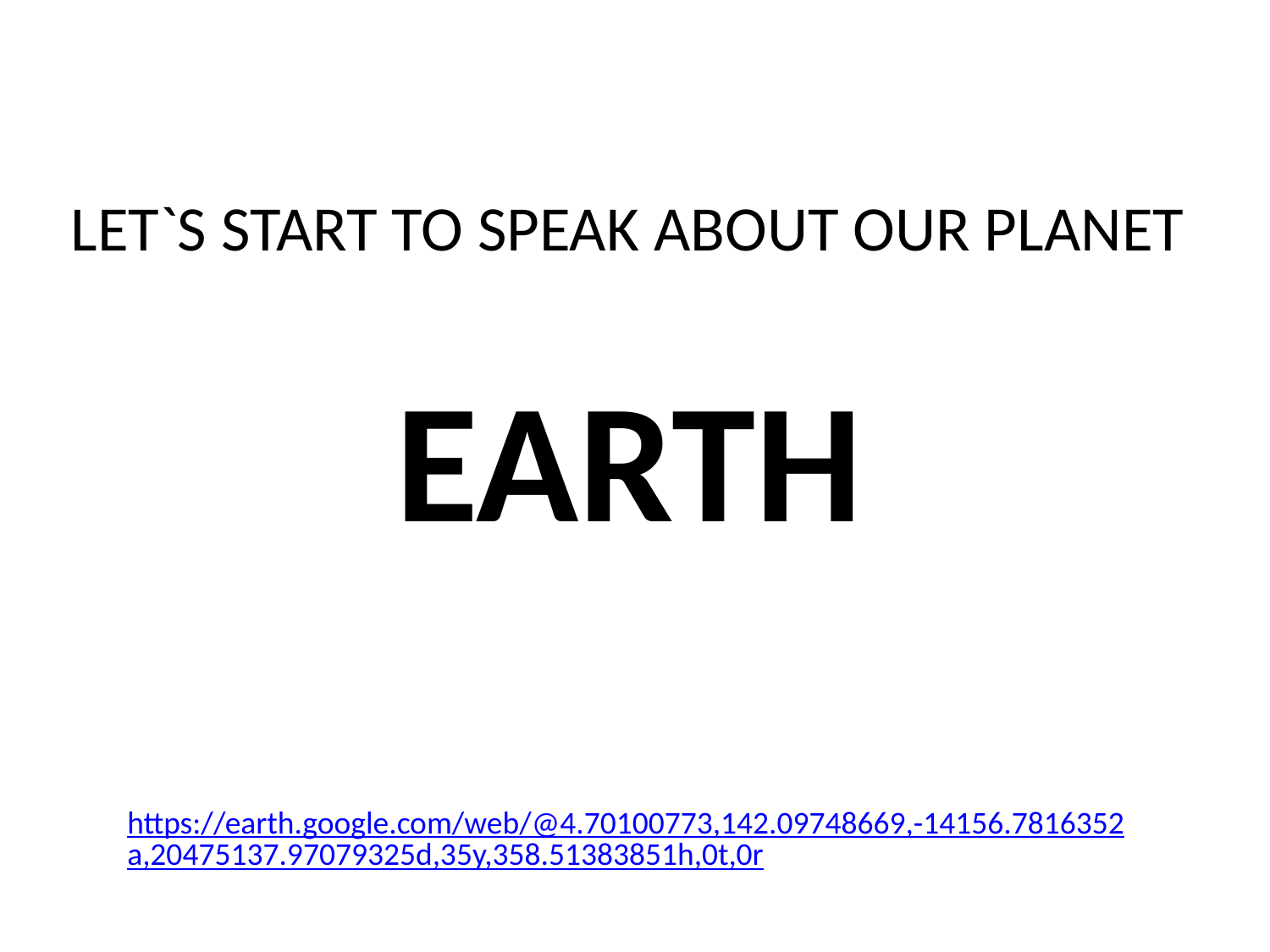

# LET`S START TO SPEAK ABOUT OUR PLANET
 EARTH
https://earth.google.com/web/@4.70100773,142.09748669,-14156.7816352a,20475137.97079325d,35y,358.51383851h,0t,0r